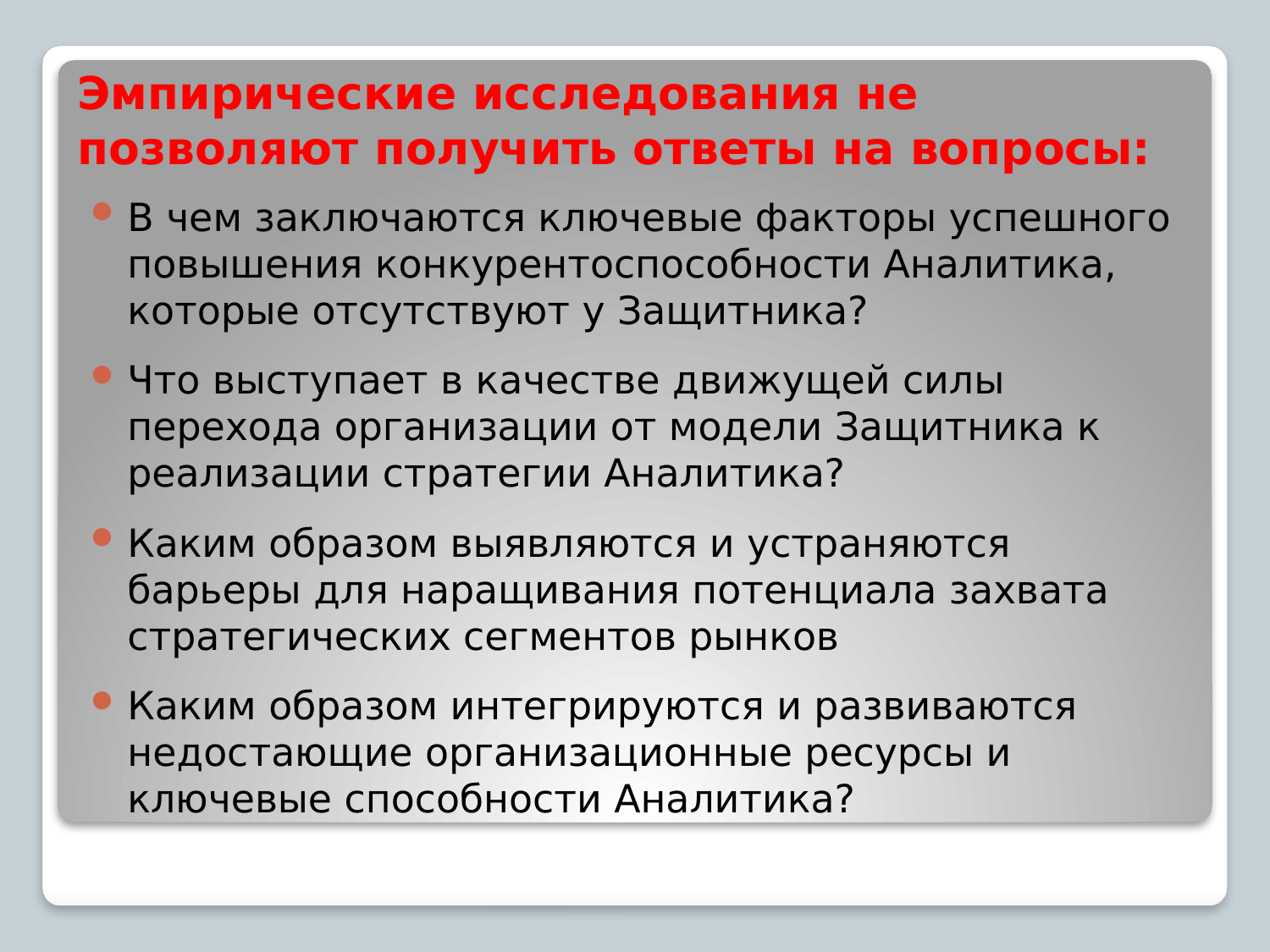

# Эмпирические исследования не позволяют получить ответы на вопросы:
В чем заключаются ключевые факторы успешного повышения конкурентоспособности Аналитика, которые отсутствуют у Защитника?
Что выступает в качестве движущей силы перехода организации от модели Защитника к реализации стратегии Аналитика?
Каким образом выявляются и устраняются барьеры для наращивания потенциала захвата стратегических сегментов рынков
Каким образом интегрируются и развиваются недостающие организационные ресурсы и ключевые способности Аналитика?